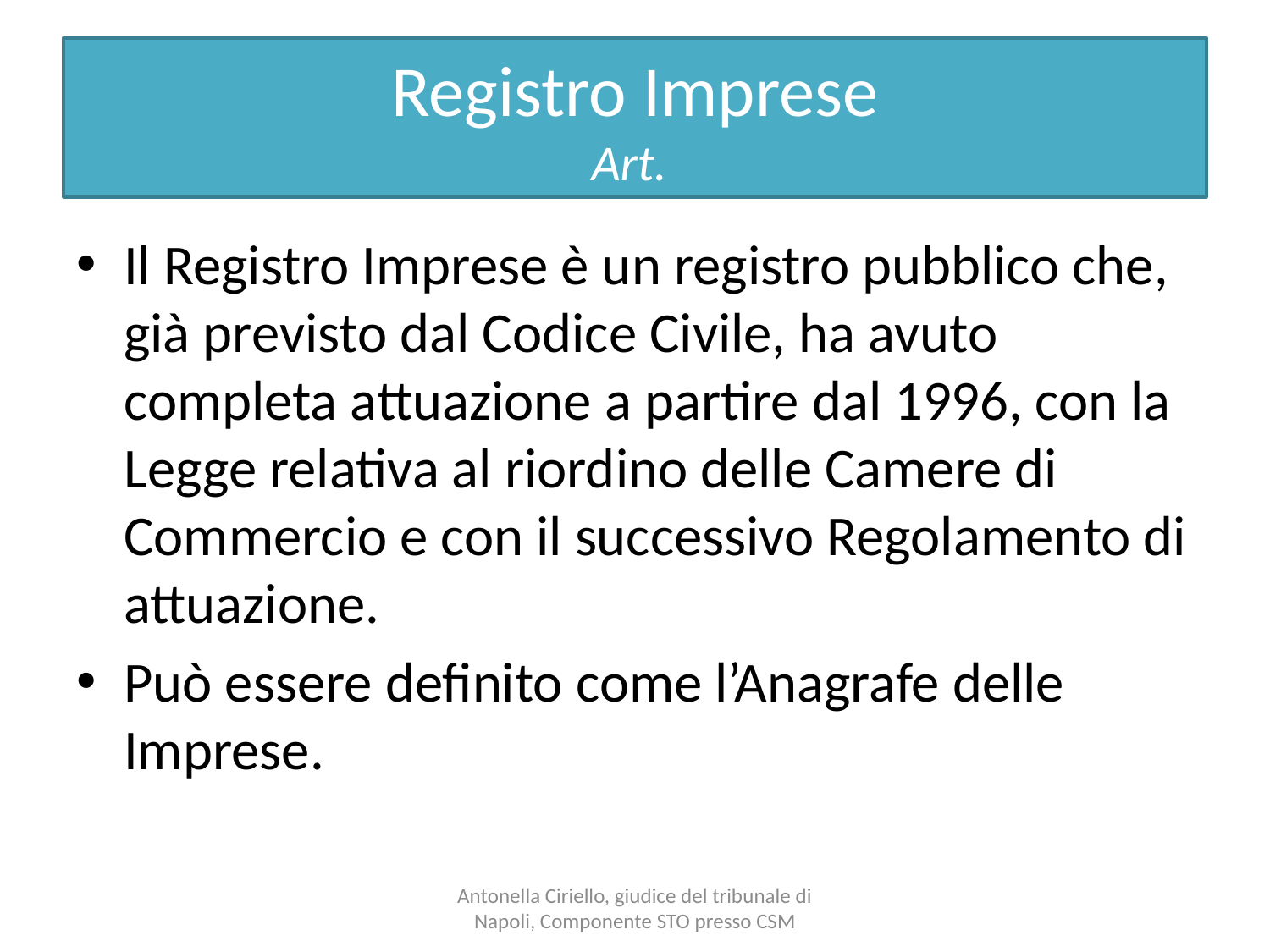

# Registro Imprese Art.
Il Registro Imprese è un registro pubblico che, già previsto dal Codice Civile, ha avuto completa attuazione a partire dal 1996, con la Legge relativa al riordino delle Camere di Commercio e con il successivo Regolamento di attuazione.
Può essere definito come l’Anagrafe delle Imprese.
Antonella Ciriello, giudice del tribunale di Napoli, Componente STO presso CSM